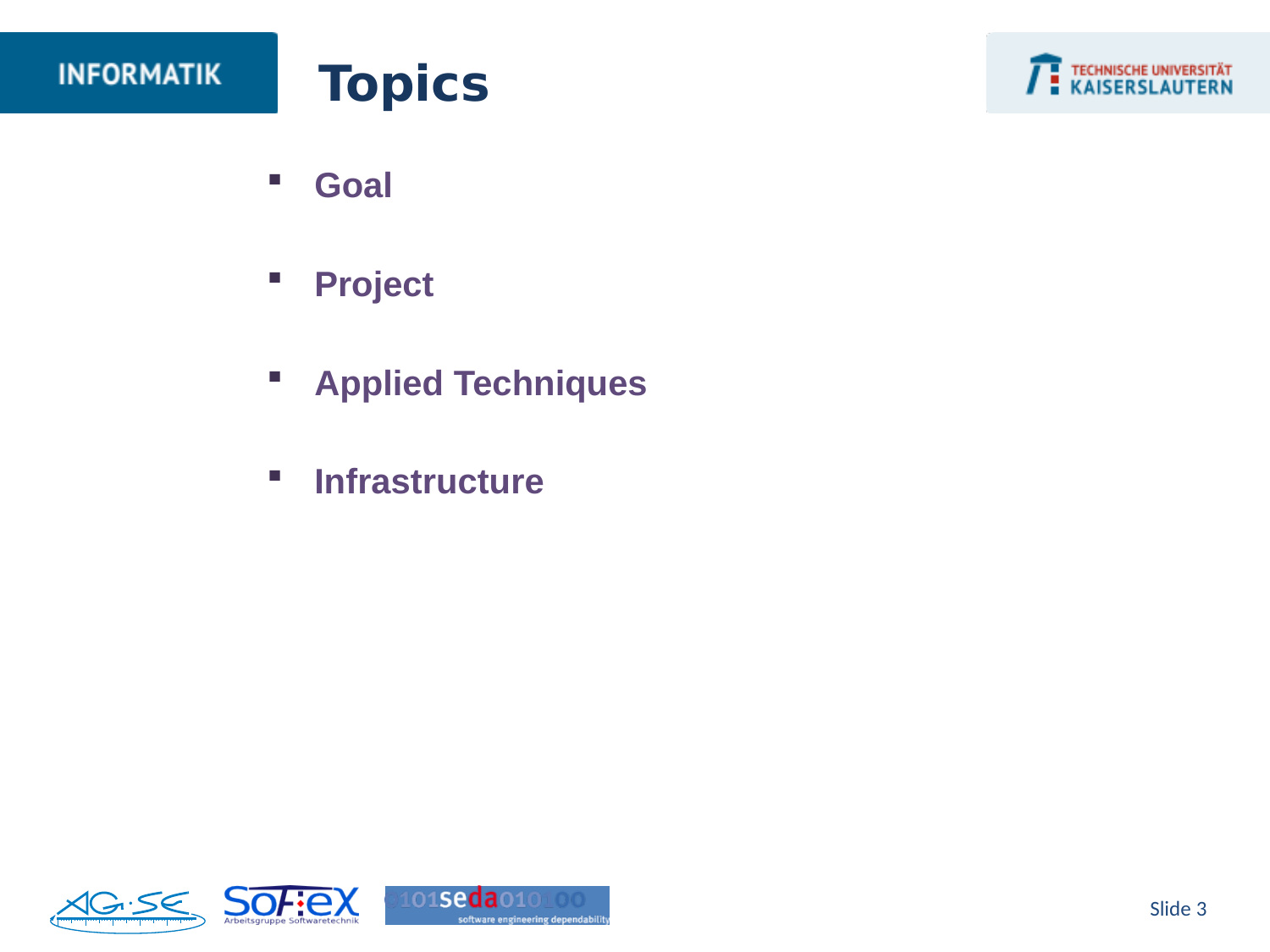

# Topics
Goal

Project

Applied Techniques

Infrastructure